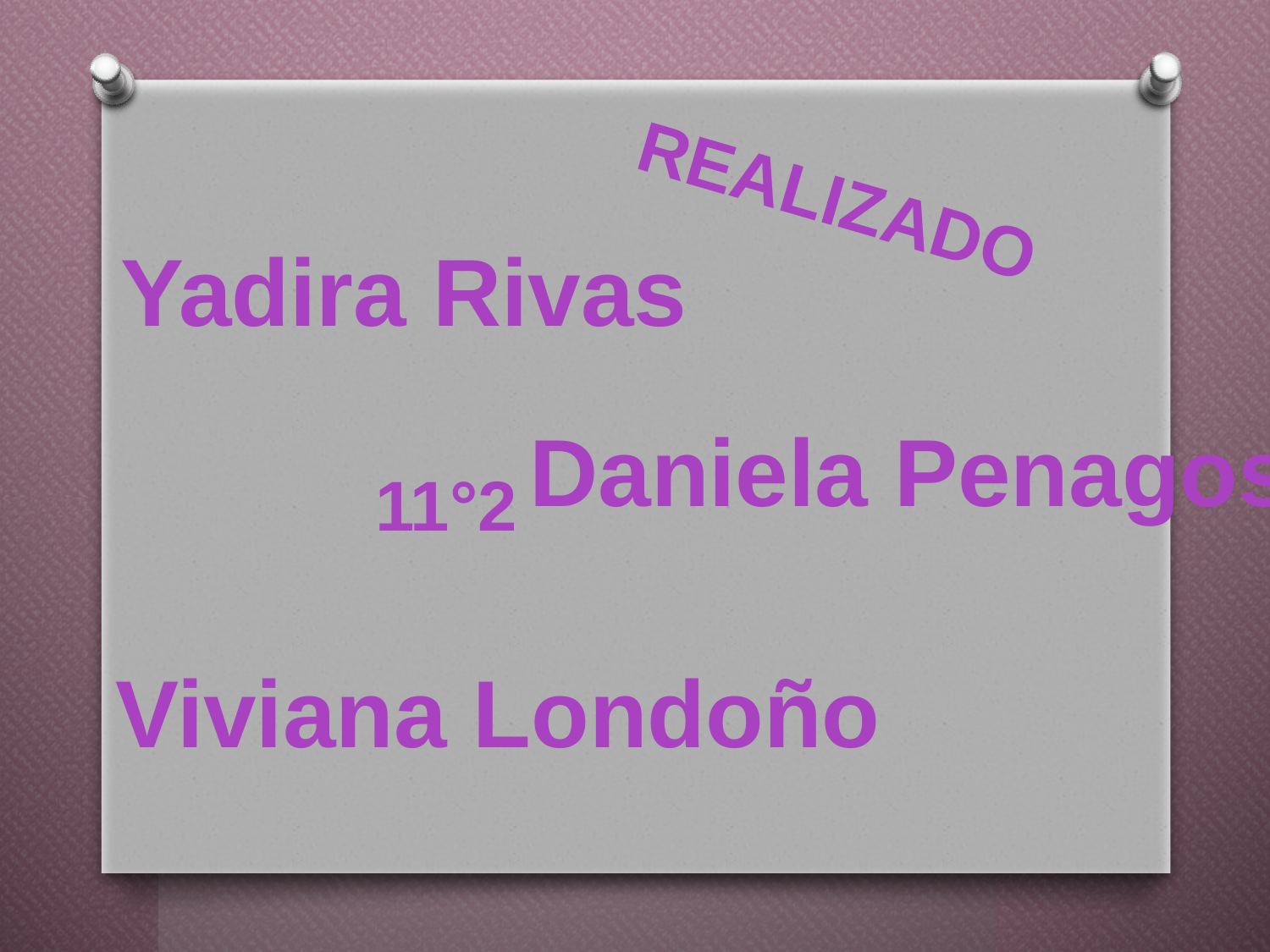

REALIZADO
Yadira Rivas
Daniela Penagos
11°2
Viviana Londoño